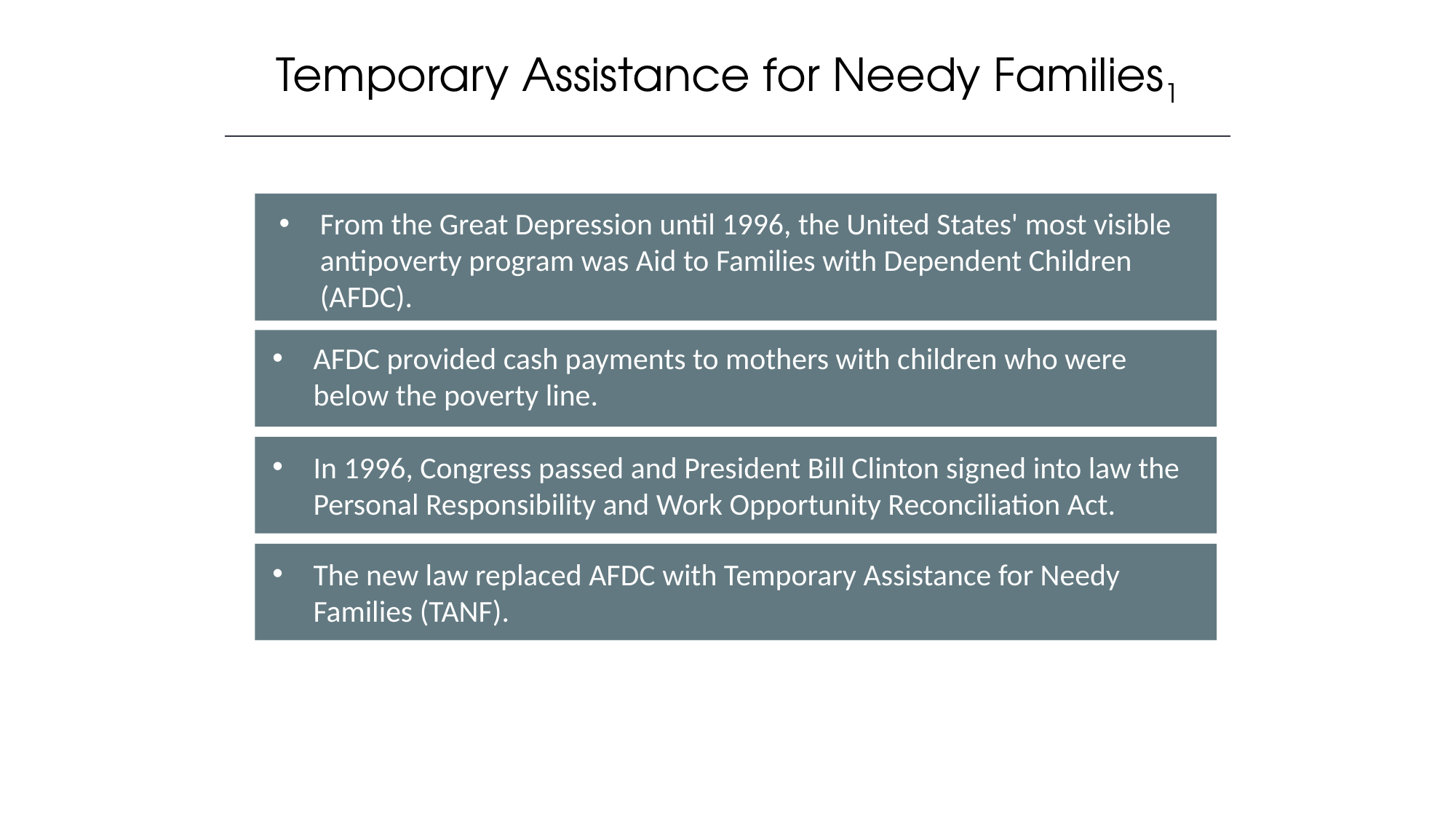

Temporary Assistance for Needy Families1

From the Great Depression until 1996, the United States' most visible antipoverty program was Aid to Families with Dependent Children (AFDC).

AFDC provided cash payments to mothers with children who were below the poverty line.

In 1996, Congress passed and President Bill Clinton signed into law the Personal Responsibility and Work Opportunity Reconciliation Act.

The new law replaced AFDC with Temporary Assistance for Needy Families (TANF).